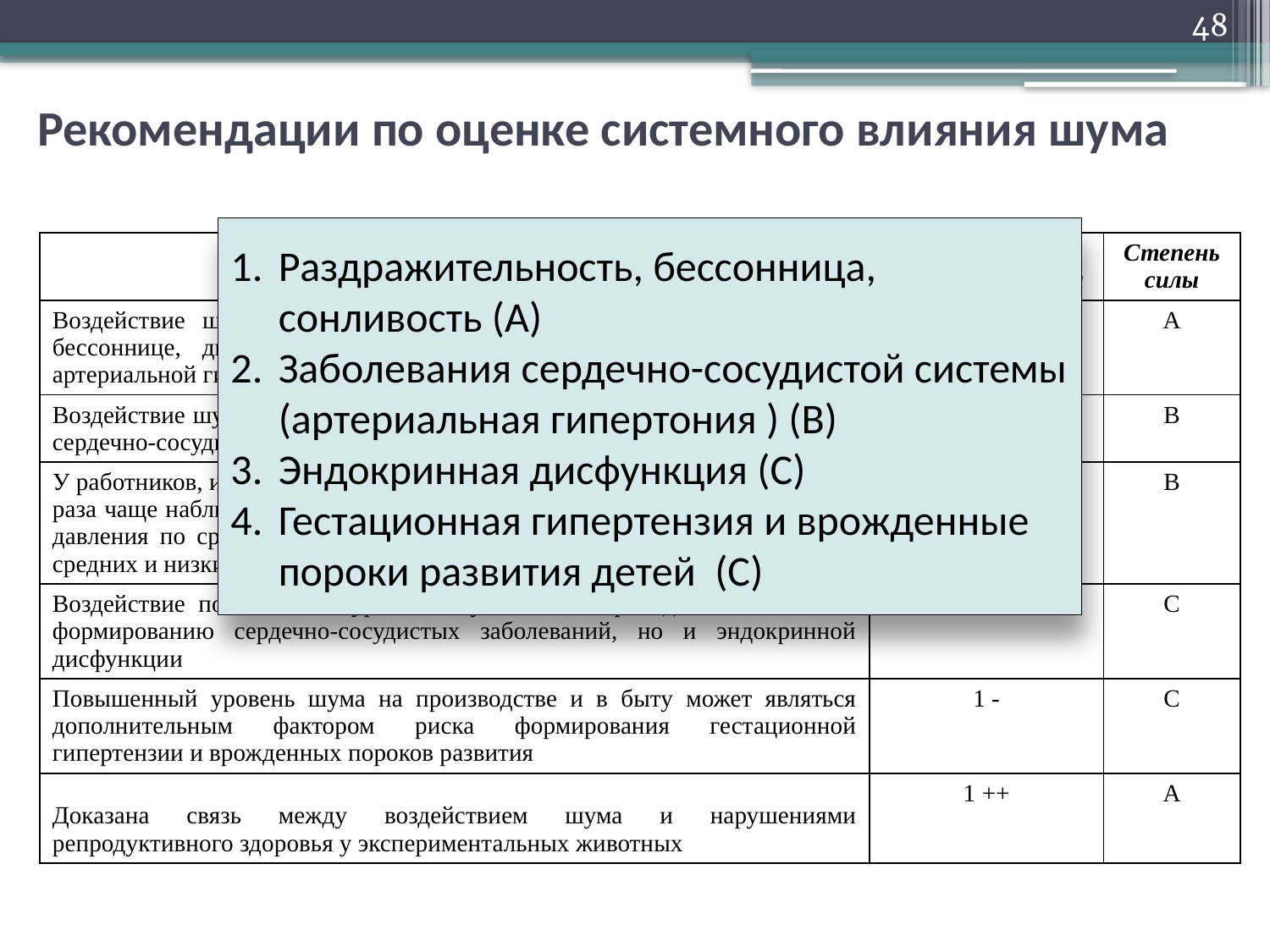

48
# Рекомендации по оценке системного влияния шума
Раздражительность, бессонница, сонливость (А)
Заболевания сердечно-сосудистой системы (артериальная гипертония ) (В)
Эндокринная дисфункция (С)
Гестационная гипертензия и врожденные пороки развития детей  (С)
| Критерий | Уровень доказательности | Степень силы |
| --- | --- | --- |
| Воздействие шума на рабочем месте приводит к раздражительности, бессоннице, дневной сонливости и повышению распространенности артериальной гипертонии | 1 ++ | А |
| Воздействие шума может способствовать повышению распространенности сердечно-сосудистых заболеваний | 1 + | В |
| У работников, имеющих контакт с высокими уровнями шума, примерно в 2 раза чаще наблюдается статистически значимое повышение артериального давления по сравнению с работниками, которые подвергаются действию средних и низких уровней шума | 1 + 2++ | В |
| Воздействие повышенных уровней шума может приводить не только к формированию сердечно-сосудистых заболеваний, но и эндокринной дисфункции | 1 - | С |
| Повышенный уровень шума на производстве и в быту может являться дополнительным фактором риска формирования гестационной гипертензии и врожденных пороков развития | 1 - | С |
| Доказана связь между воздействием шума и нарушениями репродуктивного здоровья у экспериментальных животных | 1 ++ | А |